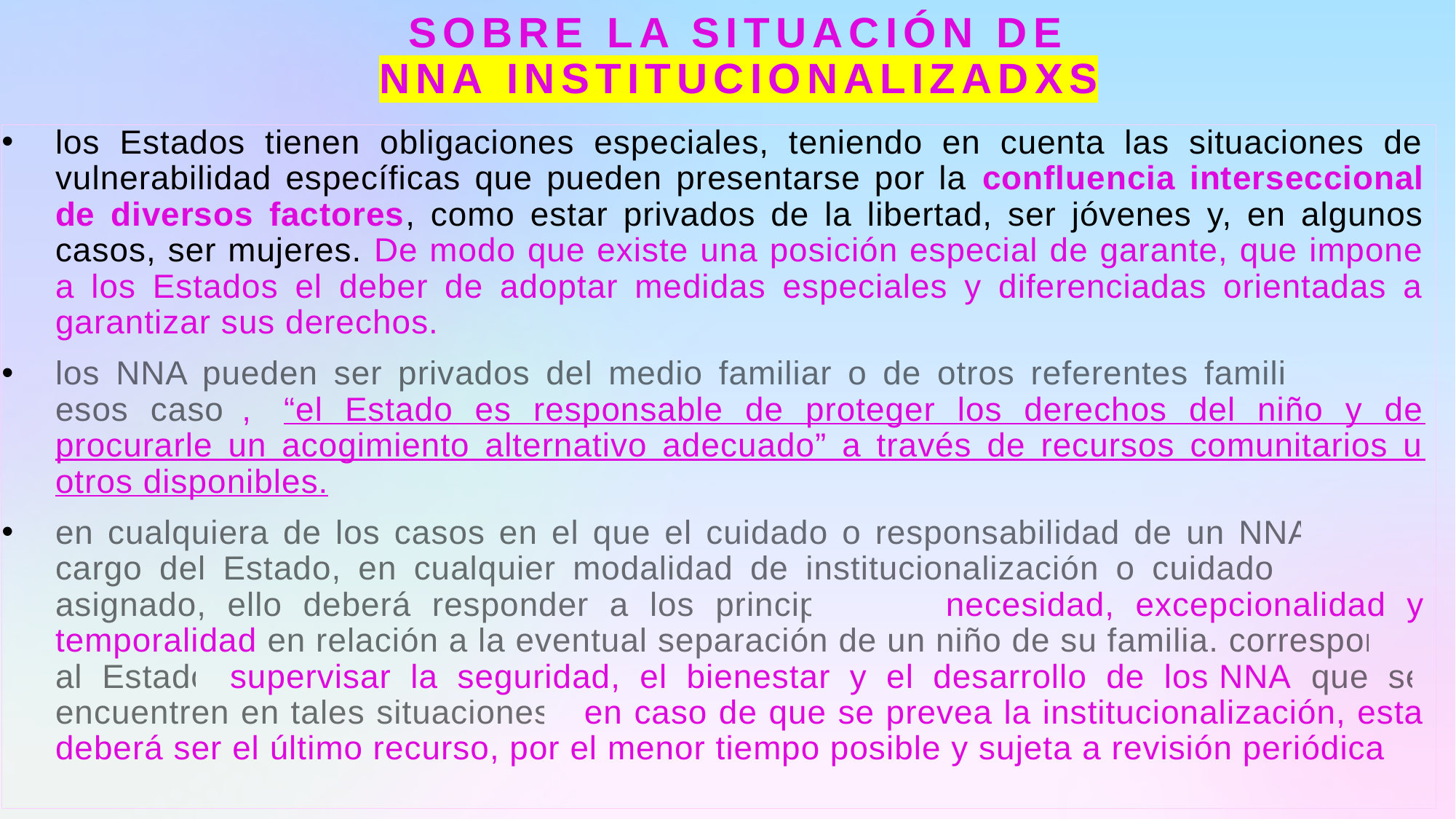

# Sobre la situación de NNA institucionalizadxs
los Estados tienen obligaciones especiales, teniendo en cuenta las situaciones de vulnerabilidad específicas que pueden presentarse por la confluencia interseccional de diversos factores, como estar privados de la libertad, ser jóvenes y, en algunos casos, ser mujeres. De modo que existe una posición especial de garante, que impone a los Estados el deber de adoptar medidas especiales y diferenciadas orientadas a garantizar sus derechos.
los NNA pueden ser privados del medio familiar o de otros referentes familiares. En esos casos,  “el Estado es responsable de proteger los derechos del niño y de procurarle un acogimiento alternativo adecuado” a través de recursos comunitarios u otros disponibles.
en cualquiera de los casos en el que el cuidado o responsabilidad de un NNA esté a cargo del Estado, en cualquier modalidad de institucionalización o cuidado sustituto asignado, ello deberá responder a los principios de necesidad, excepcionalidad y temporalidad en relación a la eventual separación de un niño de su familia. corresponde al Estado supervisar la seguridad, el bienestar y el desarrollo de los NNA que se encuentren en tales situaciones.  en caso de que se prevea la institucionalización, esta deberá ser el último recurso, por el menor tiempo posible y sujeta a revisión periódica